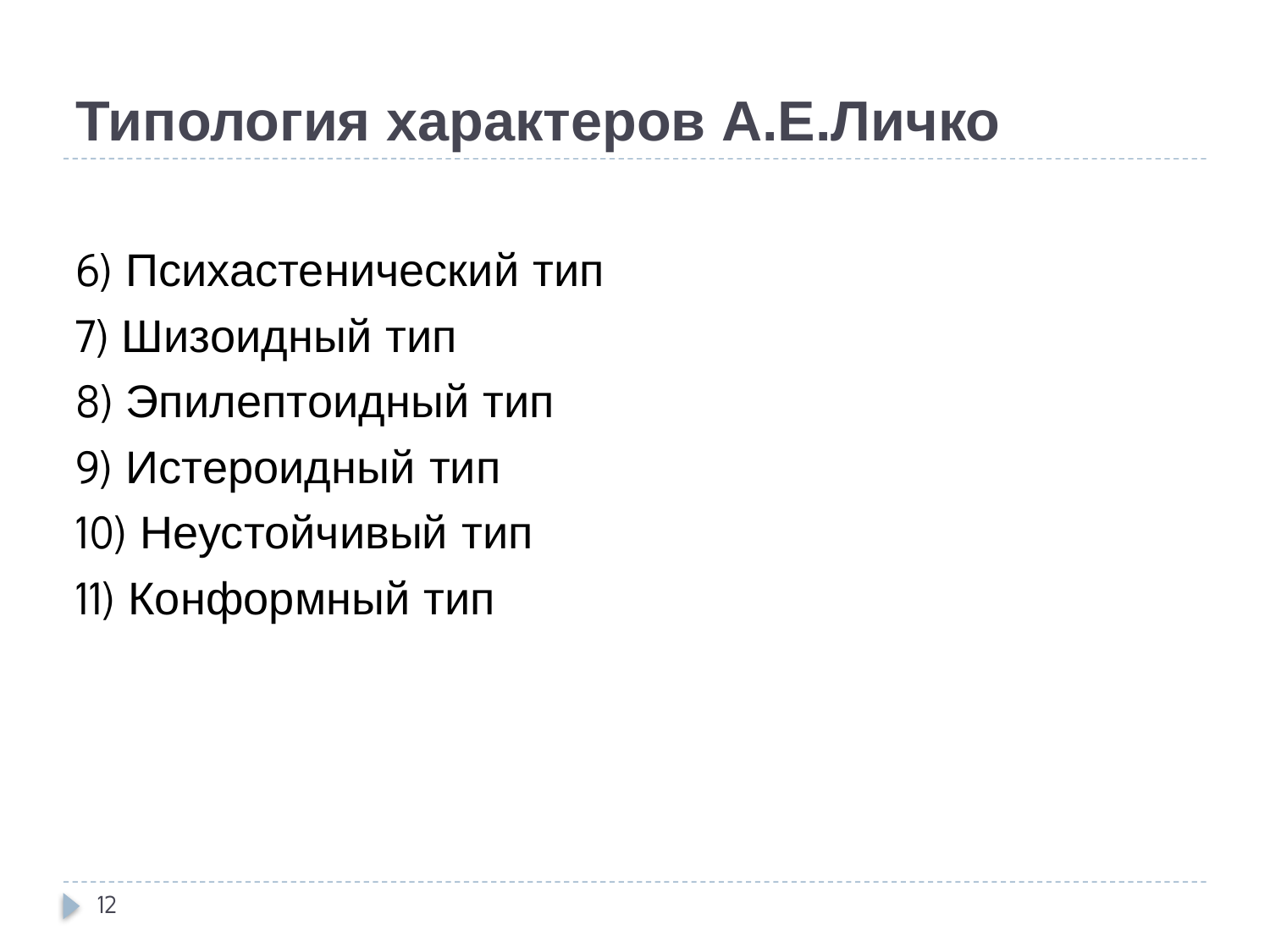

# Типология характеров А.Е.Личко

6) Психастенический тип
7) Шизоидный тип
8) Эпилептоидный тип
9) Истероидный тип
10) Неустойчивый тип
11) Конформный тип
12